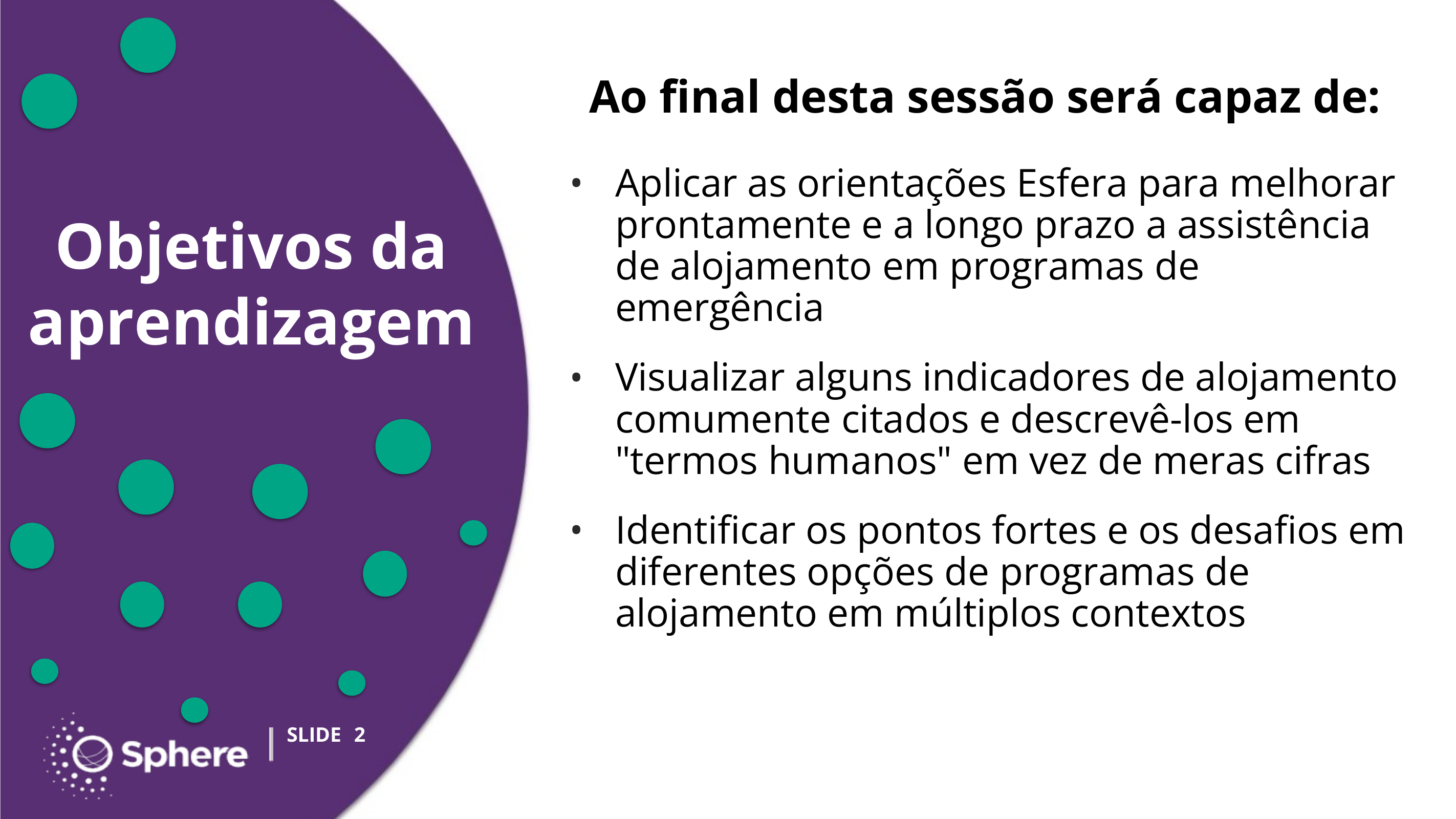

# Ao final desta sessão será capaz de:
Aplicar as orientações Esfera para melhorar prontamente e a longo prazo a assistência de alojamento em programas de emergência
Visualizar alguns indicadores de alojamento comumente citados e descrevê-los em "termos humanos" em vez de meras cifras
Identificar os pontos fortes e os desafios em diferentes opções de programas de alojamento em múltiplos contextos
2